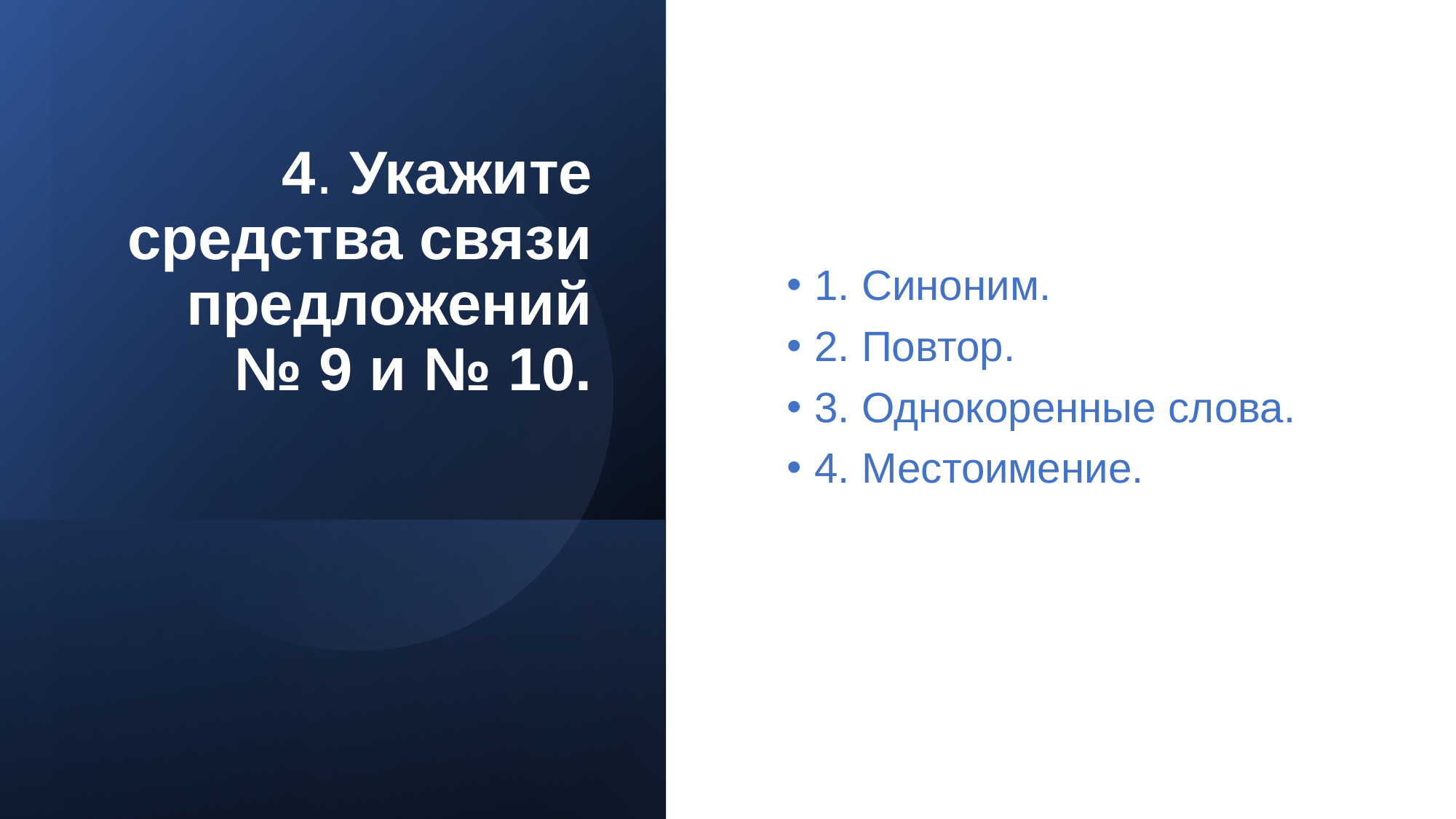

# 4. Укажите средства связи предложений № 9 и № 10.

1. Синоним.
2. Повтор.
3. Однокоренные слова.
4. Местоимение.